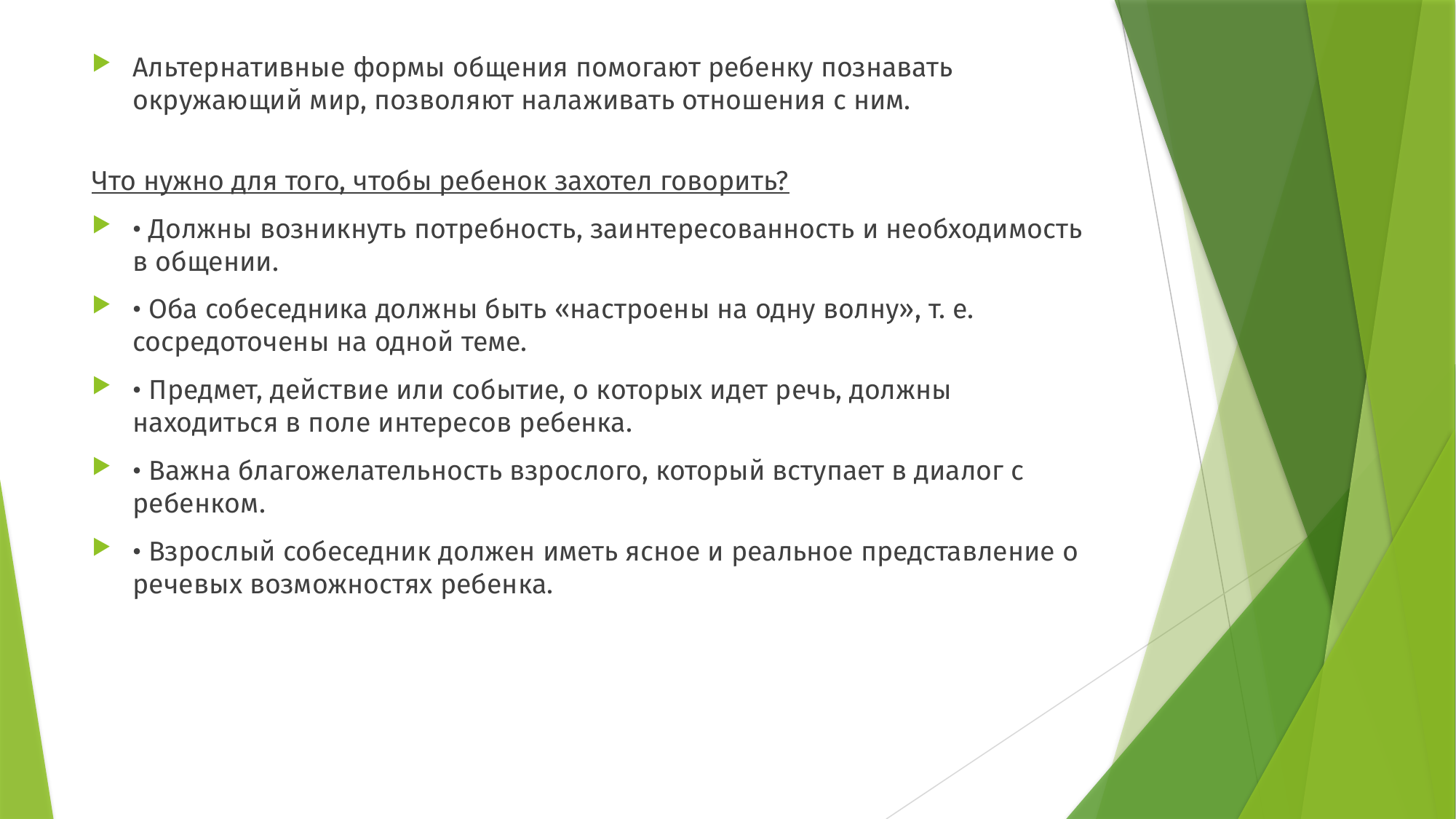

Альтернативные формы общения помогают ребенку познавать окружающий мир, позволяют налаживать отношения с ним.
Что нужно для того, чтобы ребенок захотел говорить?
• Должны возникнуть потребность, заинтересованность и необходимость в общении.
• Оба собеседника должны быть «настроены на одну волну», т. е. сосредоточены на одной теме.
• Предмет, действие или событие, о которых идет речь, должны находиться в поле интересов ребенка.
• Важна благожелательность взрослого, который вступает в диалог с ребенком.
• Взрослый собеседник должен иметь ясное и реальное представление о речевых возможностях ребенка.